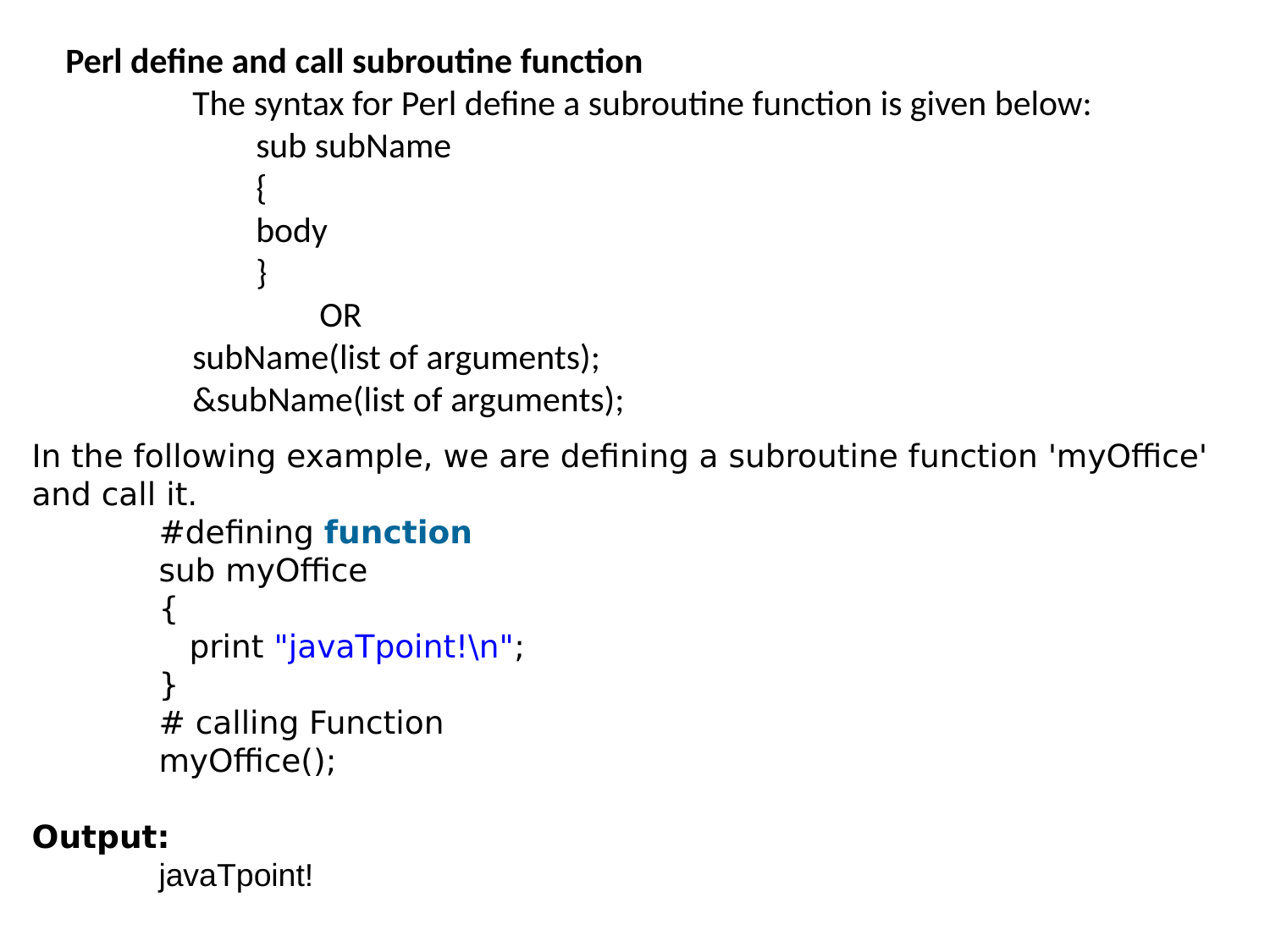

Perl define and call subroutine function
	The syntax for Perl define a subroutine function is given below:
sub subName
{
body
}
   		OR
subName(list of arguments);
&subName(list of arguments);
In the following example, we are defining a subroutine function 'myOffice' and call it.
	#defining function
	sub myOffice
	{
	   print "javaTpoint!\n";
	}
	# calling Function
	myOffice();

Output:
	javaTpoint!